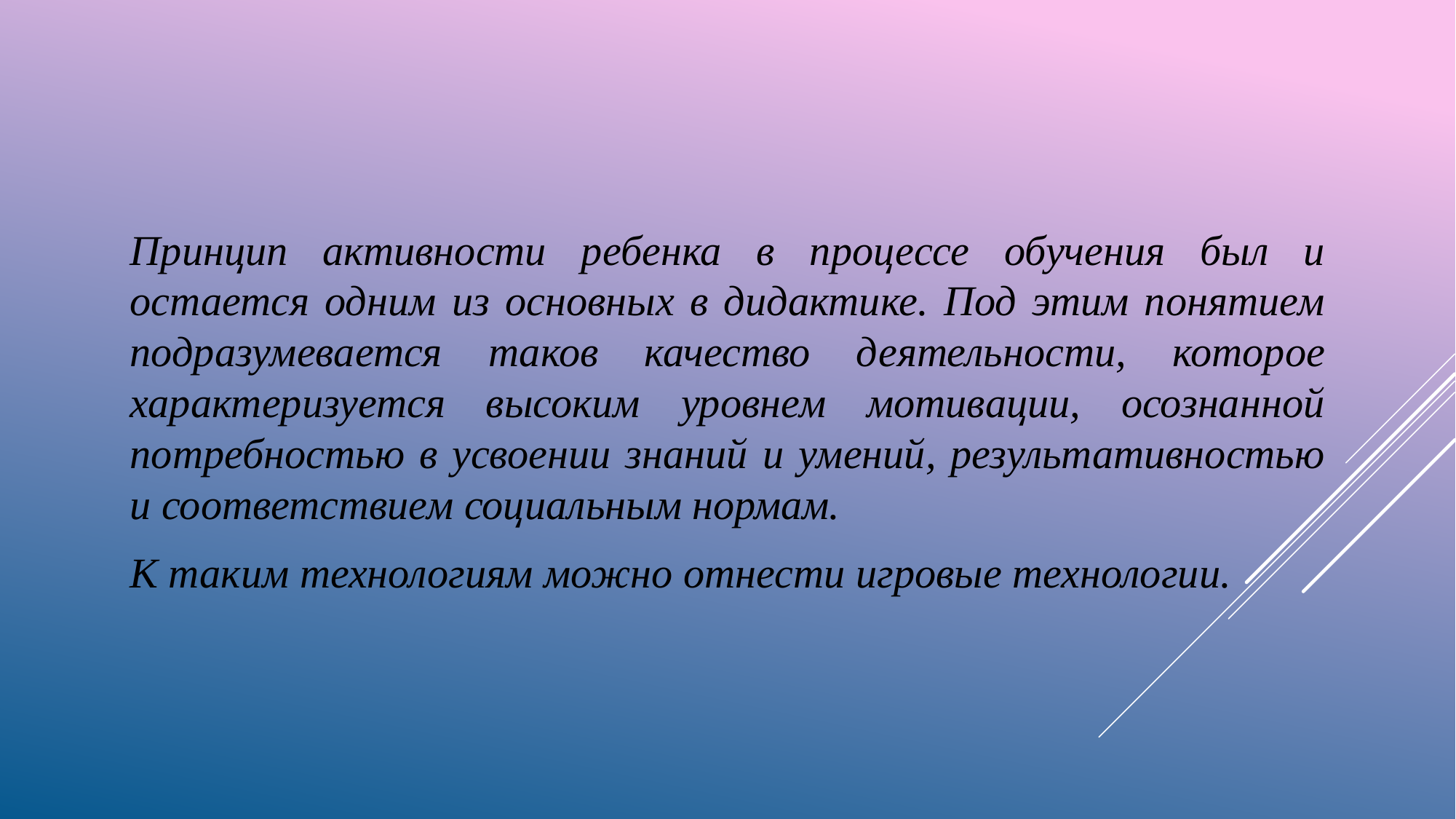

Принцип активности ребенка в процессе обучения был и остается одним из основных в дидактике. Под этим понятием подразумевается таков качество деятельности, которое характеризуется высоким уровнем мотивации, осознанной потребностью в усвоении знаний и умений, результативностью и соответствием социальным нормам.
К таким технологиям можно отнести игровые технологии.